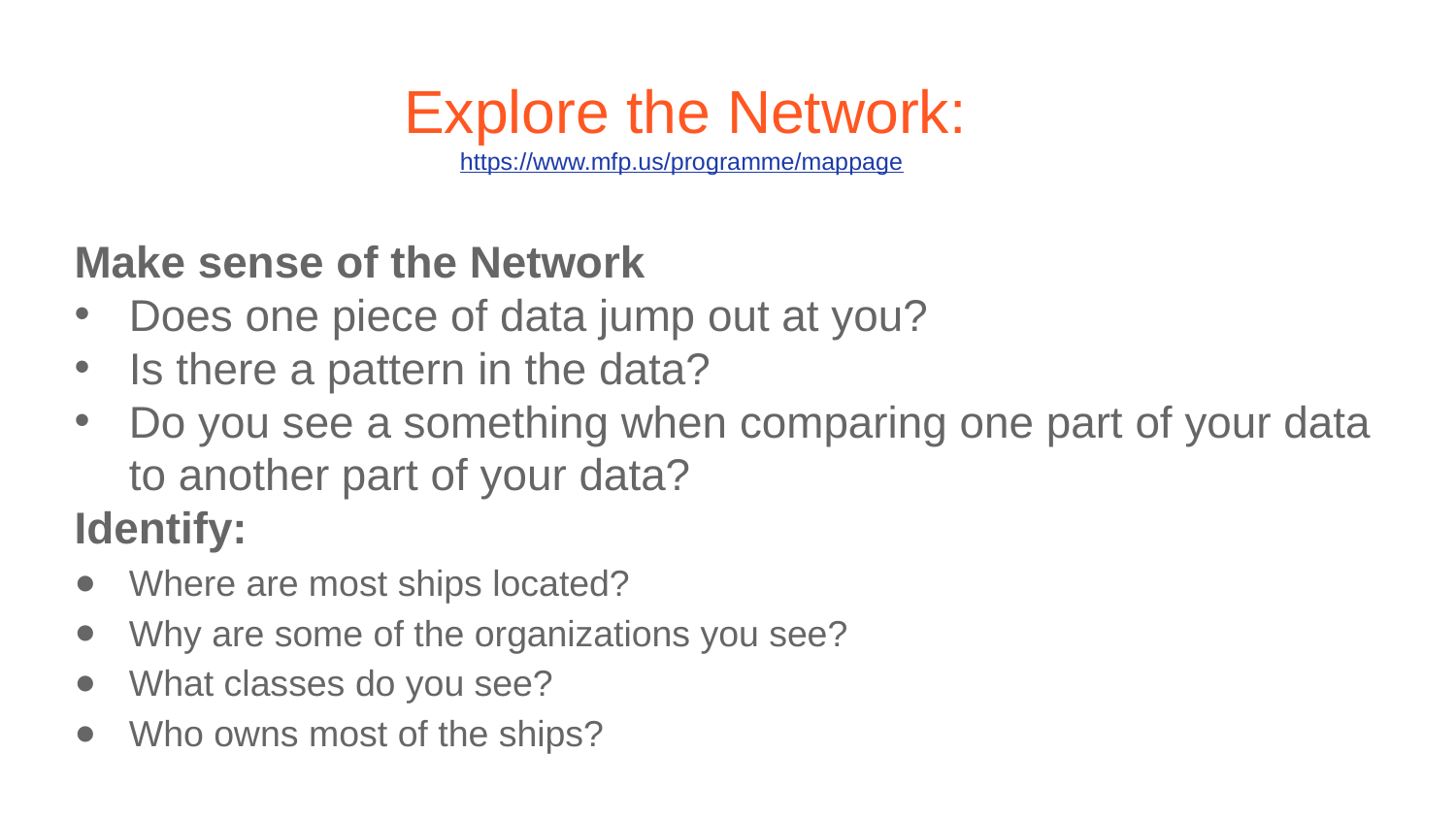

# Explore the Network: https://www.mfp.us/programme/mappage
Make sense of the Network
Does one piece of data jump out at you?
Is there a pattern in the data?
Do you see a something when comparing one part of your data to another part of your data?
Identify:
Where are most ships located?
Why are some of the organizations you see?
What classes do you see?
Who owns most of the ships?